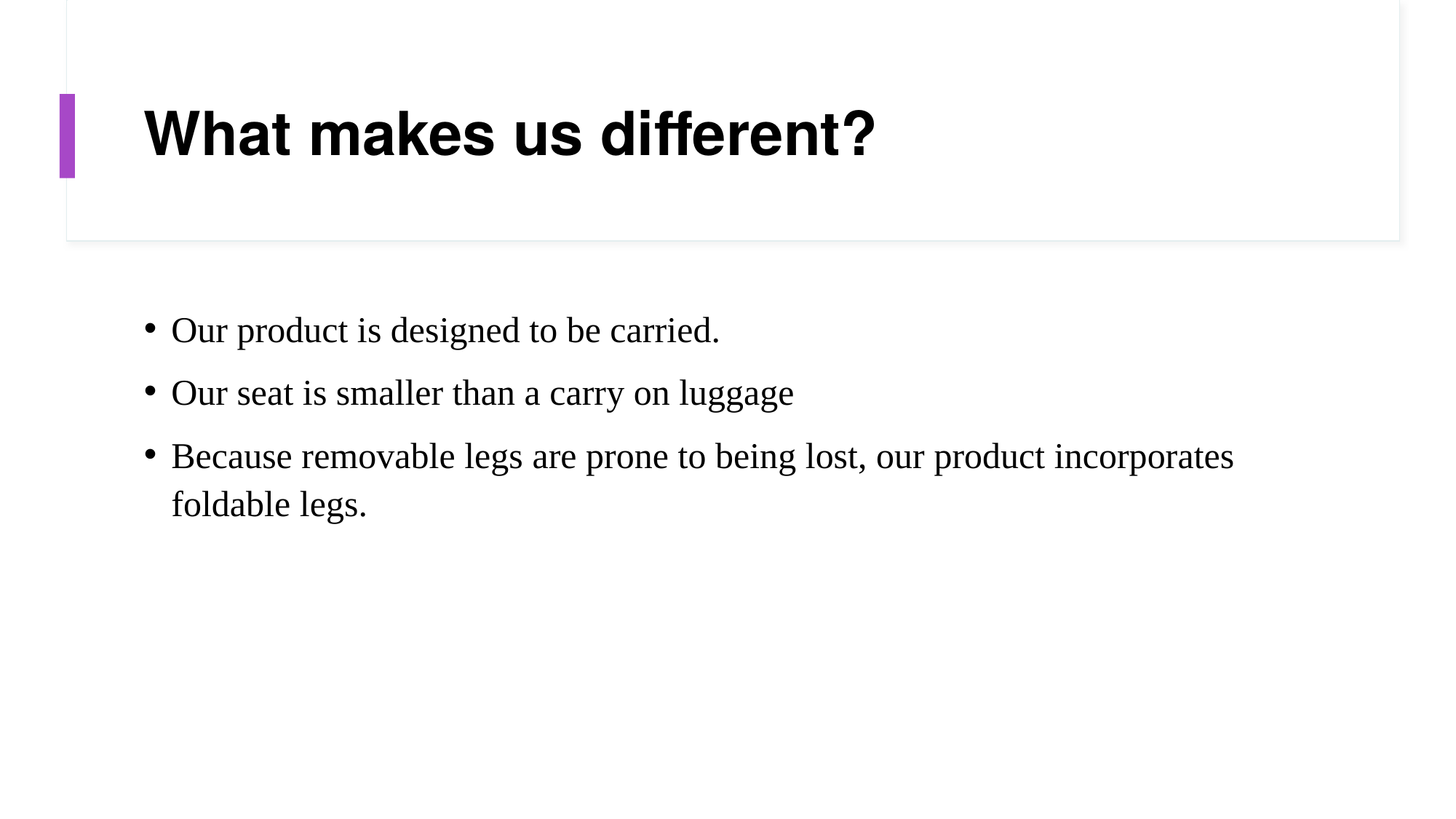

# What makes us different?
Our product is designed to be carried.
Our seat is smaller than a carry on luggage
Because removable legs are prone to being lost, our product incorporates foldable legs.